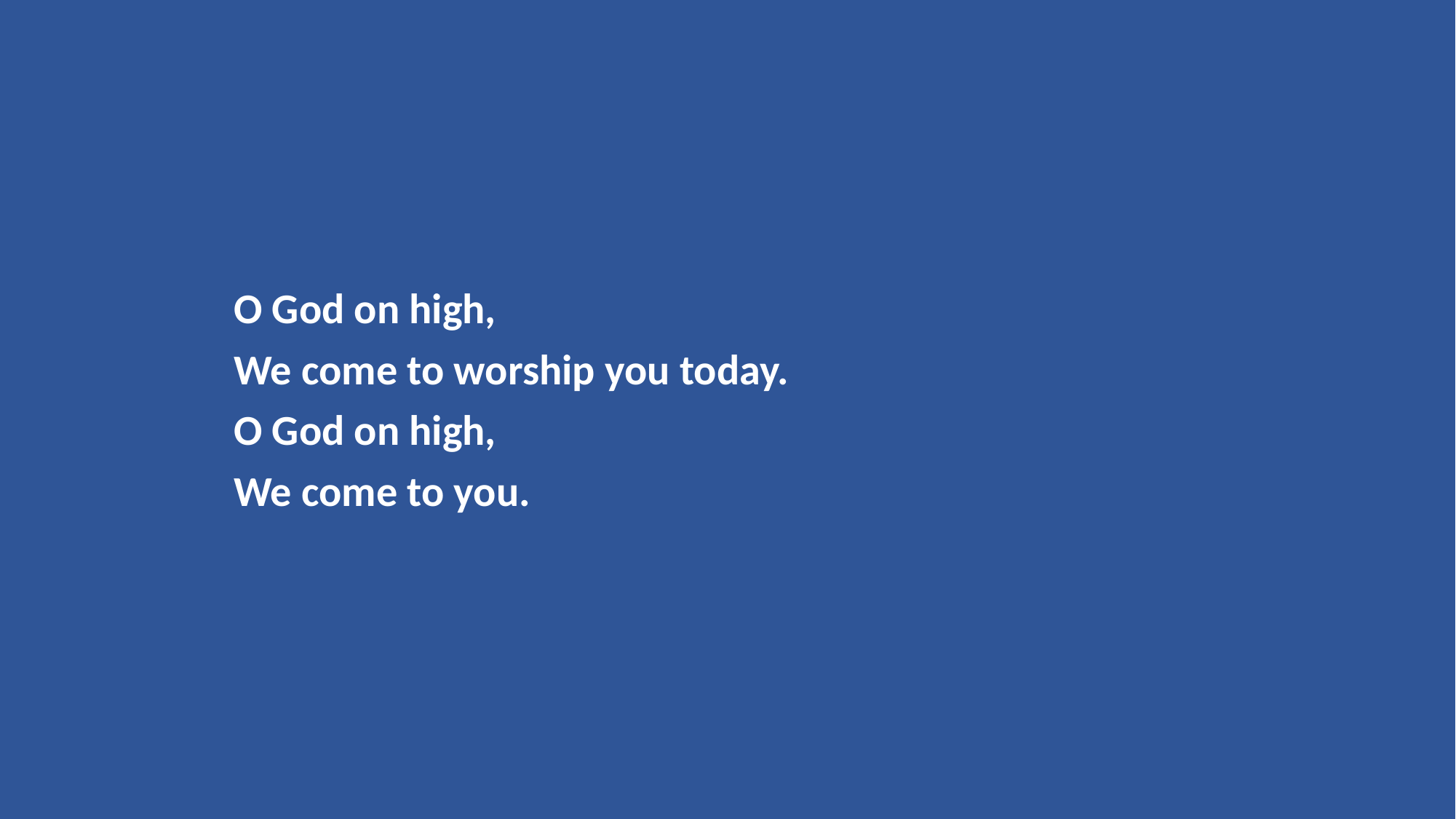

O God on high,
We come to worship you today.
O God on high,
We come to you.